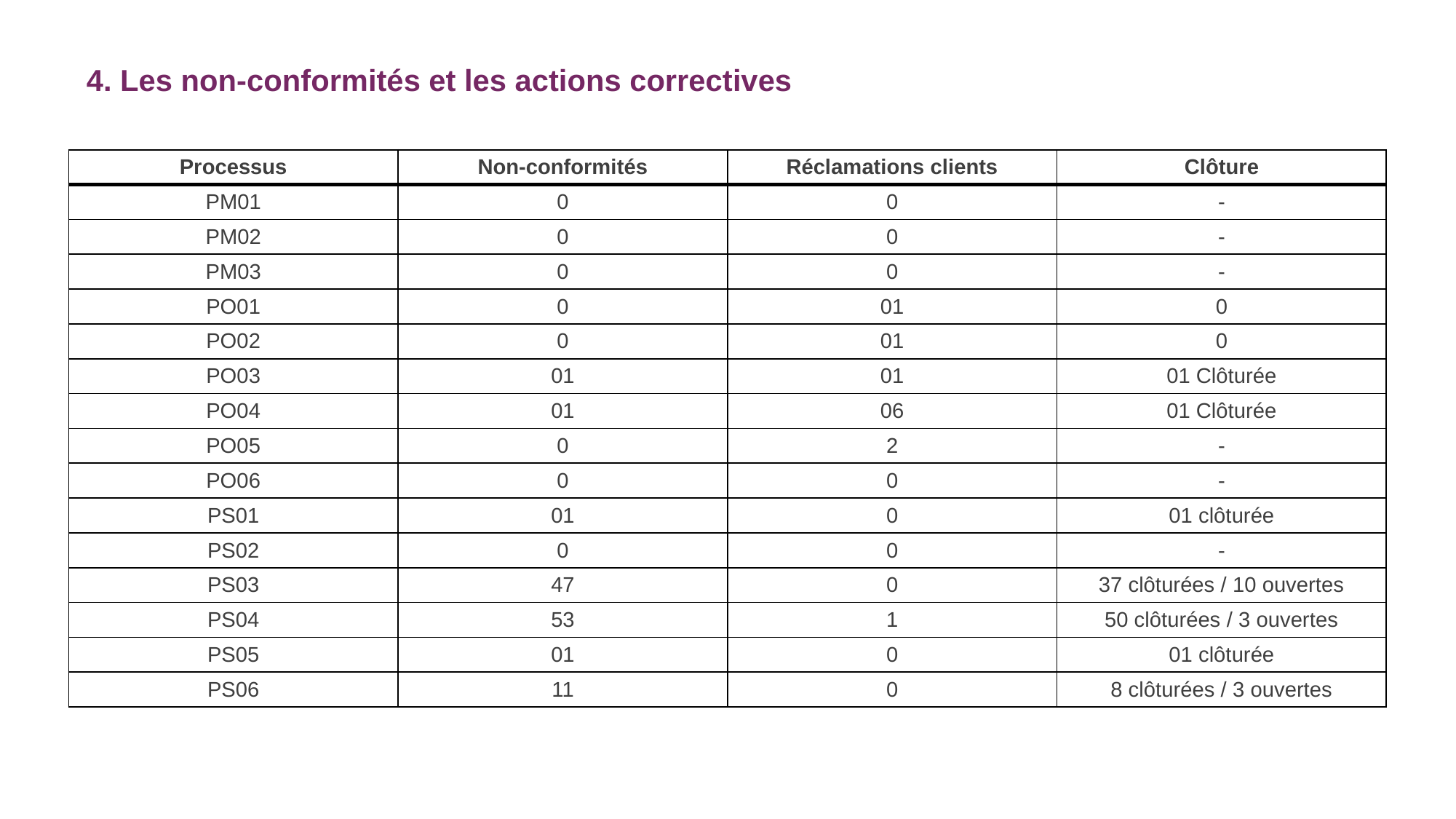

# 4. Les non-conformités et les actions correctives
| Processus | Non-conformités | Réclamations clients | Clôture |
| --- | --- | --- | --- |
| PM01 | 0 | 0 | - |
| PM02 | 0 | 0 | - |
| PM03 | 0 | 0 | - |
| PO01 | 0 | 01 | 0 |
| PO02 | 0 | 01 | 0 |
| PO03 | 01 | 01 | 01 Clôturée |
| PO04 | 01 | 06 | 01 Clôturée |
| PO05 | 0 | 2 | - |
| PO06 | 0 | 0 | - |
| PS01 | 01 | 0 | 01 clôturée |
| PS02 | 0 | 0 | - |
| PS03 | 47 | 0 | 37 clôturées / 10 ouvertes |
| PS04 | 53 | 1 | 50 clôturées / 3 ouvertes |
| PS05 | 01 | 0 | 01 clôturée |
| PS06 | 11 | 0 | 8 clôturées / 3 ouvertes |